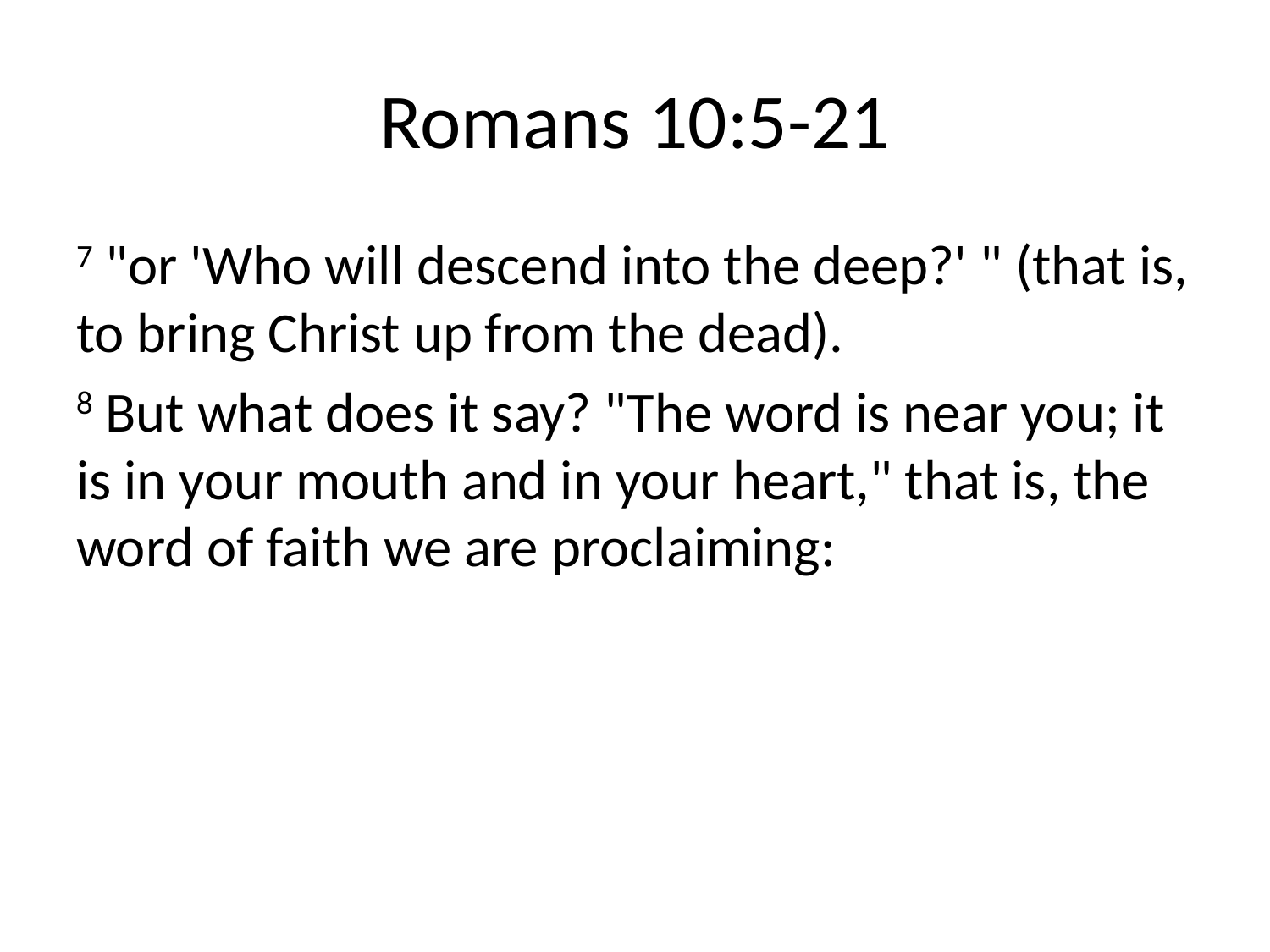

# Romans 10:5-21
7 "or 'Who will descend into the deep?' " (that is, to bring Christ up from the dead).
8 But what does it say? "The word is near you; it is in your mouth and in your heart," that is, the word of faith we are proclaiming: